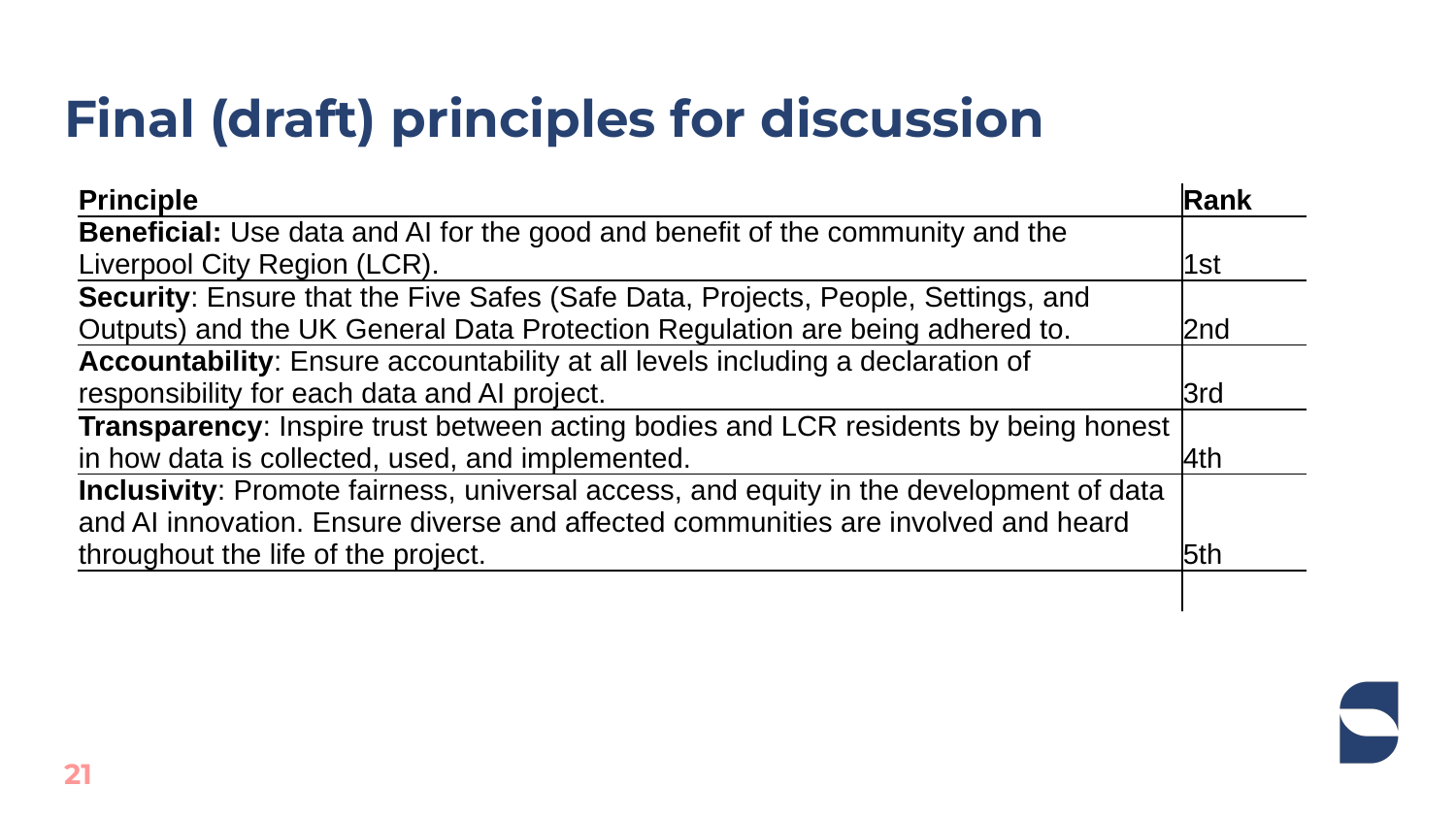

# Final (draft) principles for discussion
| Principle | Rank |
| --- | --- |
| Beneficial: Use data and AI for the good and benefit of the community and the Liverpool City Region (LCR). | 1st |
| Security: Ensure that the Five Safes (Safe Data, Projects, People, Settings, and Outputs) and the UK General Data Protection Regulation are being adhered to. | 2nd |
| Accountability: Ensure accountability at all levels including a declaration of responsibility for each data and AI project. | 3rd |
| Transparency: Inspire trust between acting bodies and LCR residents by being honest in how data is collected, used, and implemented. | 4th |
| Inclusivity: Promote fairness, universal access, and equity in the development of data and AI innovation. Ensure diverse and affected communities are involved and heard throughout the life of the project. | 5th |
|  |  |
21